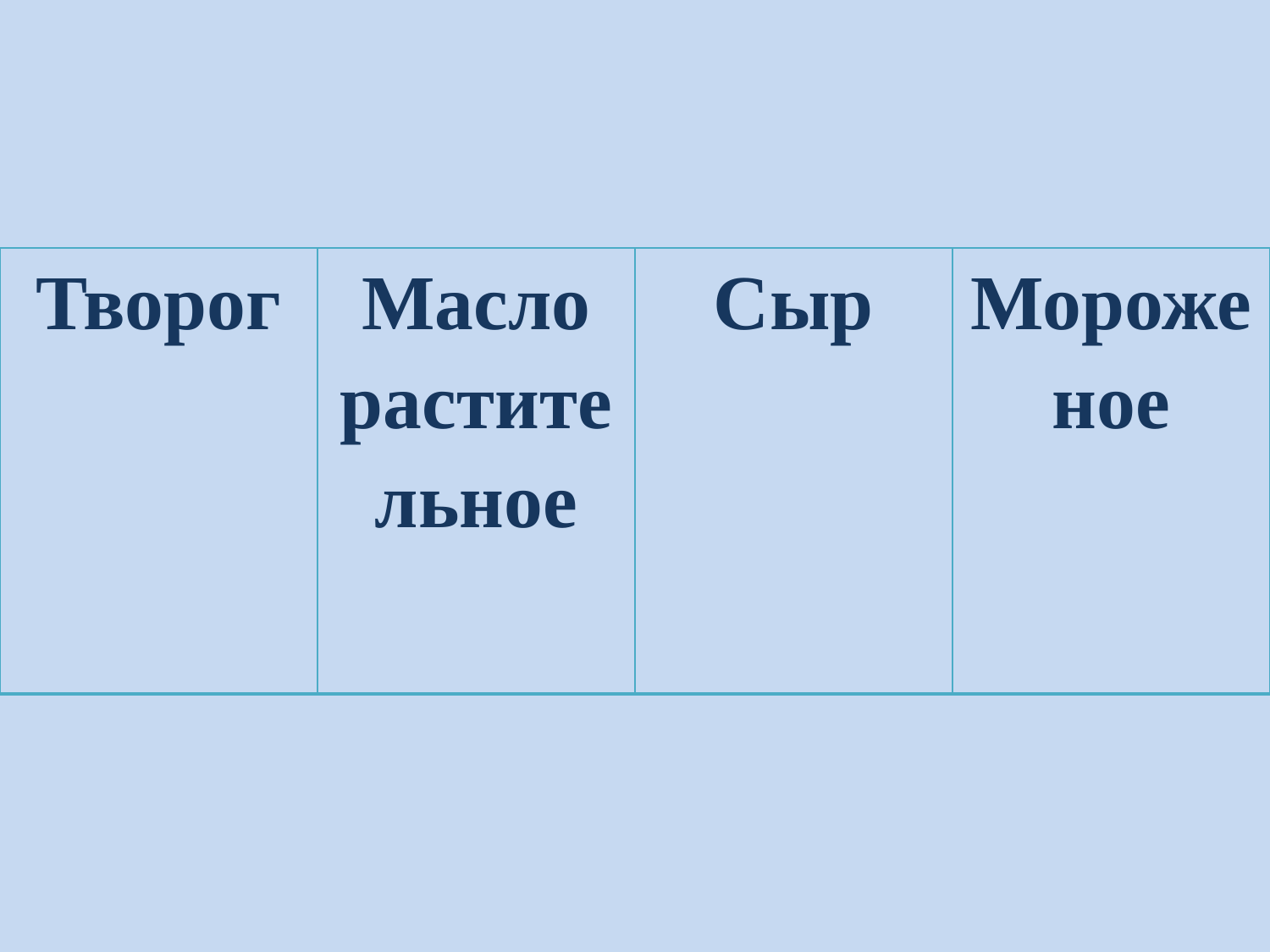

#
| Творог | Масло растительное | Сыр | Мороженое |
| --- | --- | --- | --- |